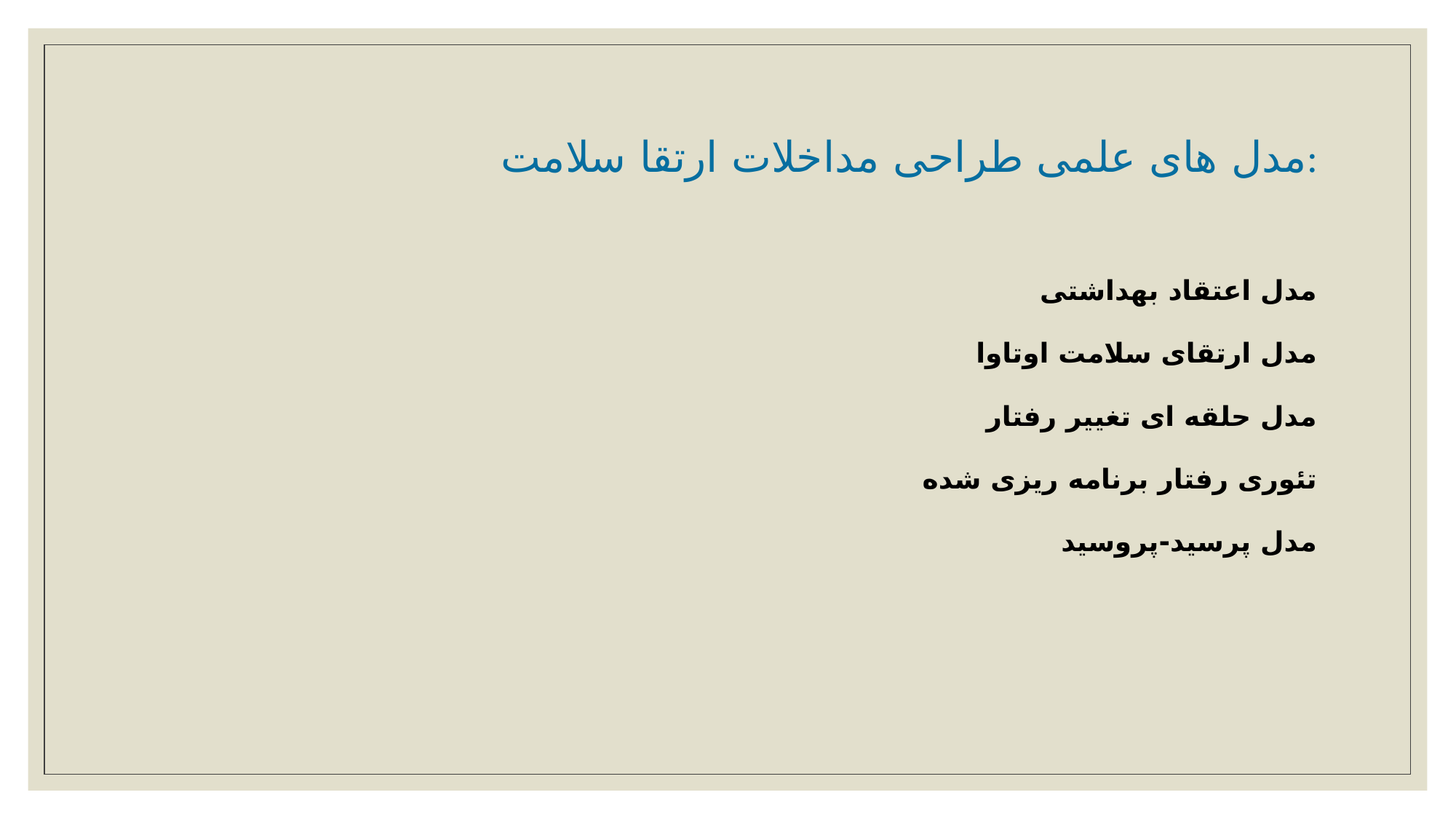

# مدل های علمی طراحی مداخلات ارتقا سلامت:
مدل اعتقاد بهداشتی
مدل ارتقای سلامت اوتاوا
مدل حلقه ای تغییر رفتار
تئوری رفتار برنامه ریزی شده
مدل پرسید-پروسید